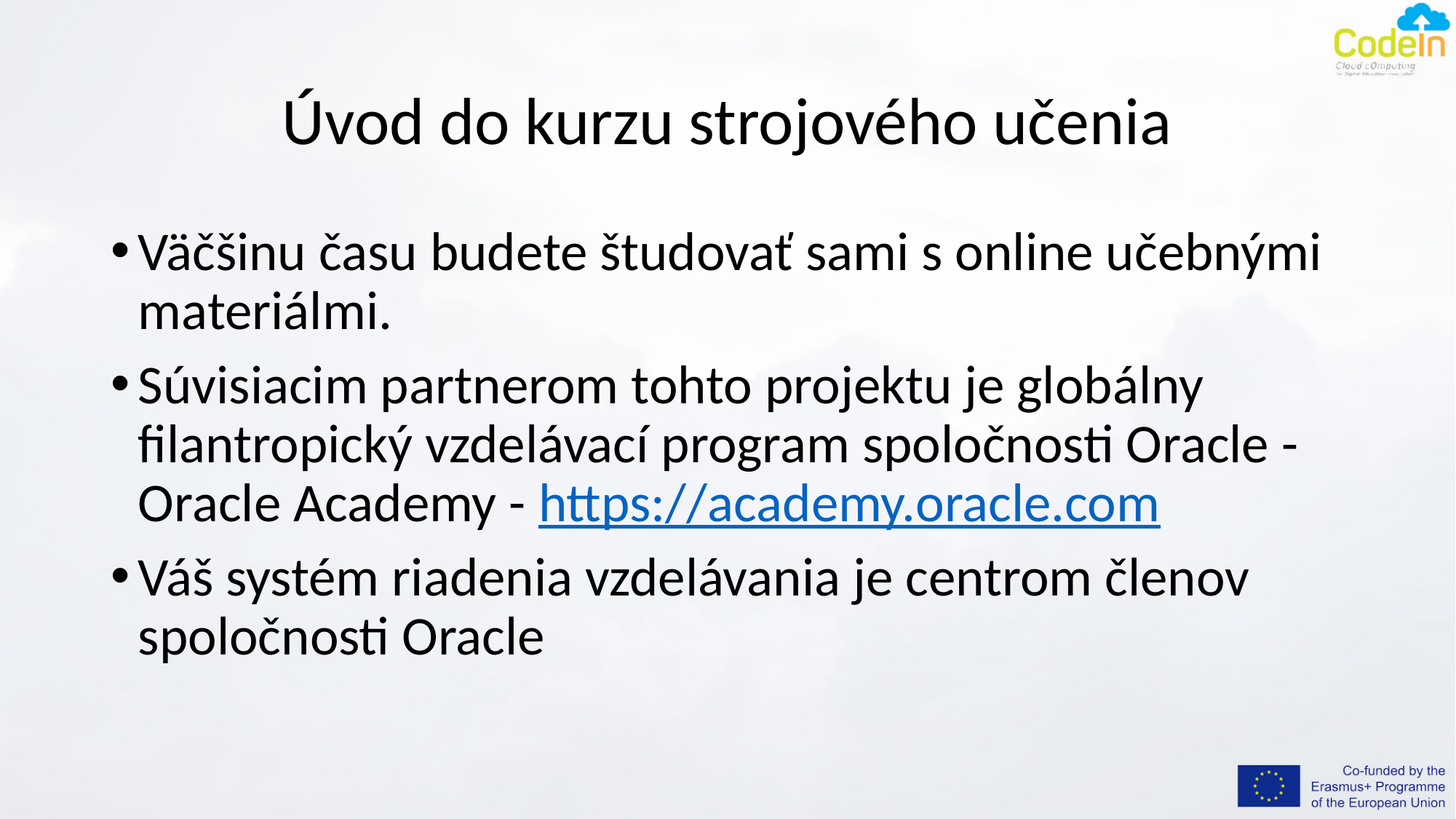

# Úvod do kurzu strojového učenia
Väčšinu času budete študovať sami s online učebnými materiálmi.
Súvisiacim partnerom tohto projektu je globálny filantropický vzdelávací program spoločnosti Oracle - Oracle Academy - https://academy.oracle.com
Váš systém riadenia vzdelávania je centrom členov spoločnosti Oracle